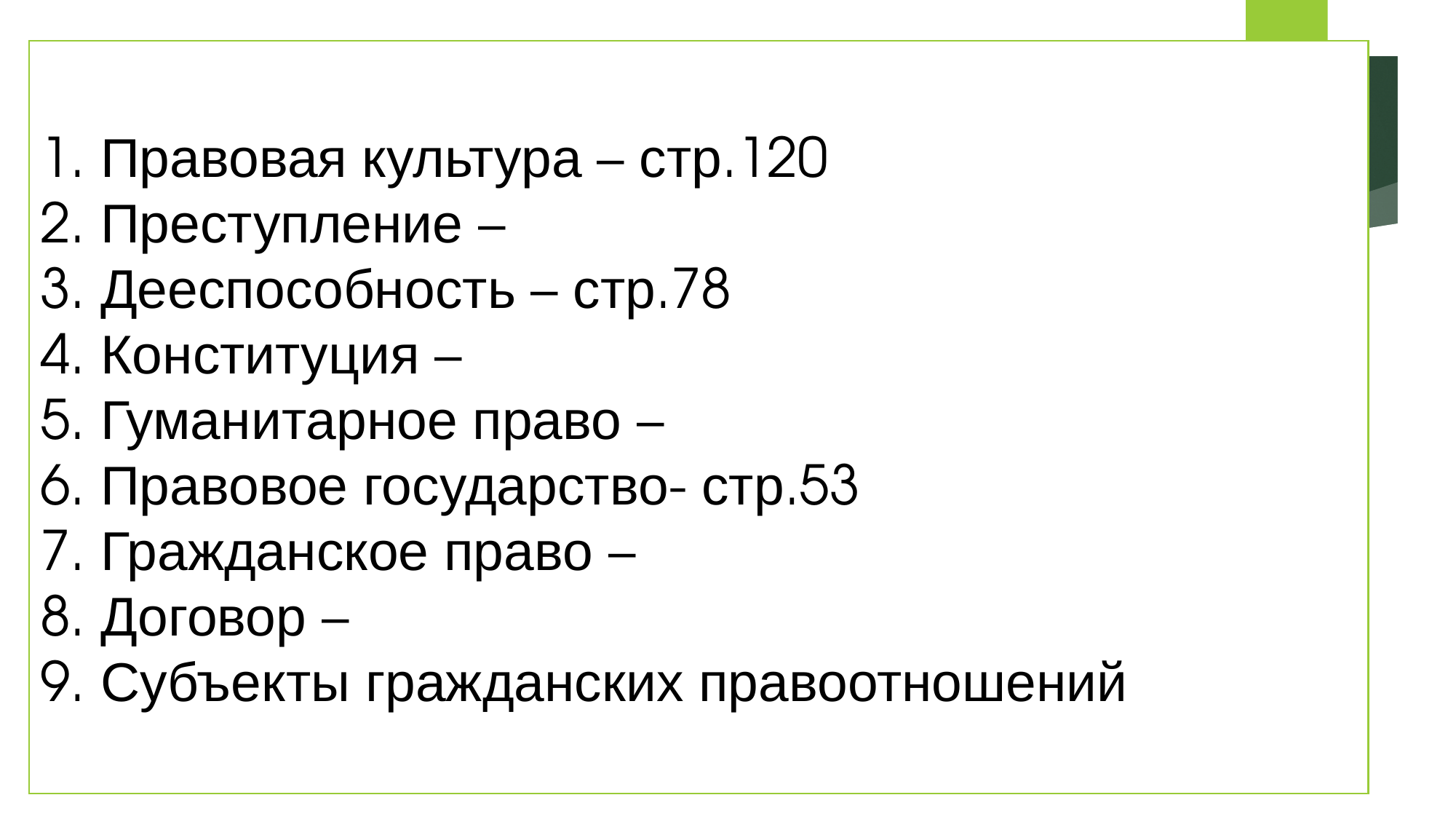

# 1. Правовая культура – стр.120 2. Преступление – 3. Дееспособность – стр.78 4. Конституция – 5. Гуманитарное право – 6. Правовое государство- стр.53 7. Гражданское право – 8. Договор – 9. Субъекты гражданских правоотношений